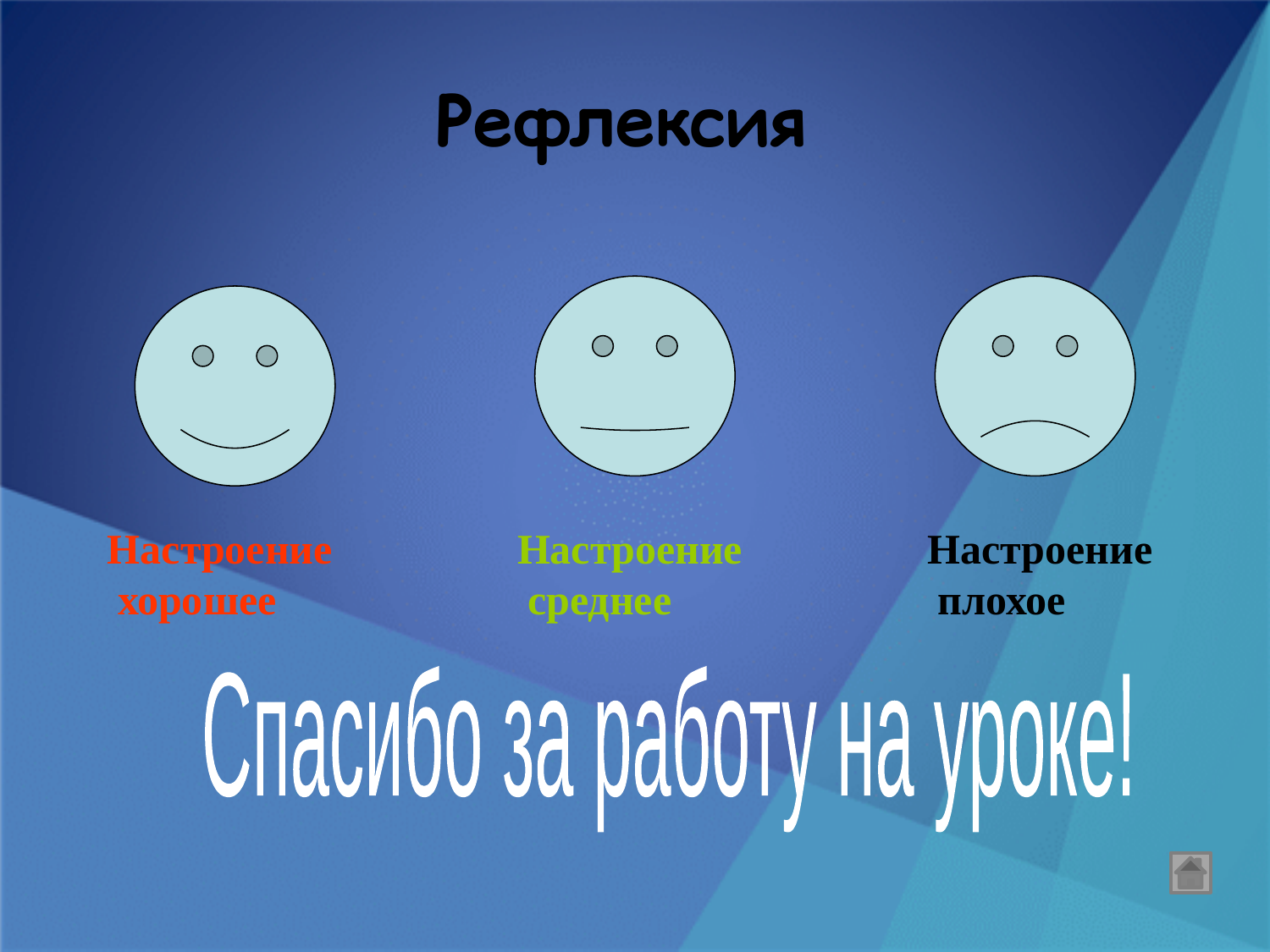

Рефлексия

Настроение
 хорошее
Настроение
 среднее
Настроение
 плохое
Спасибо за работу на уроке!